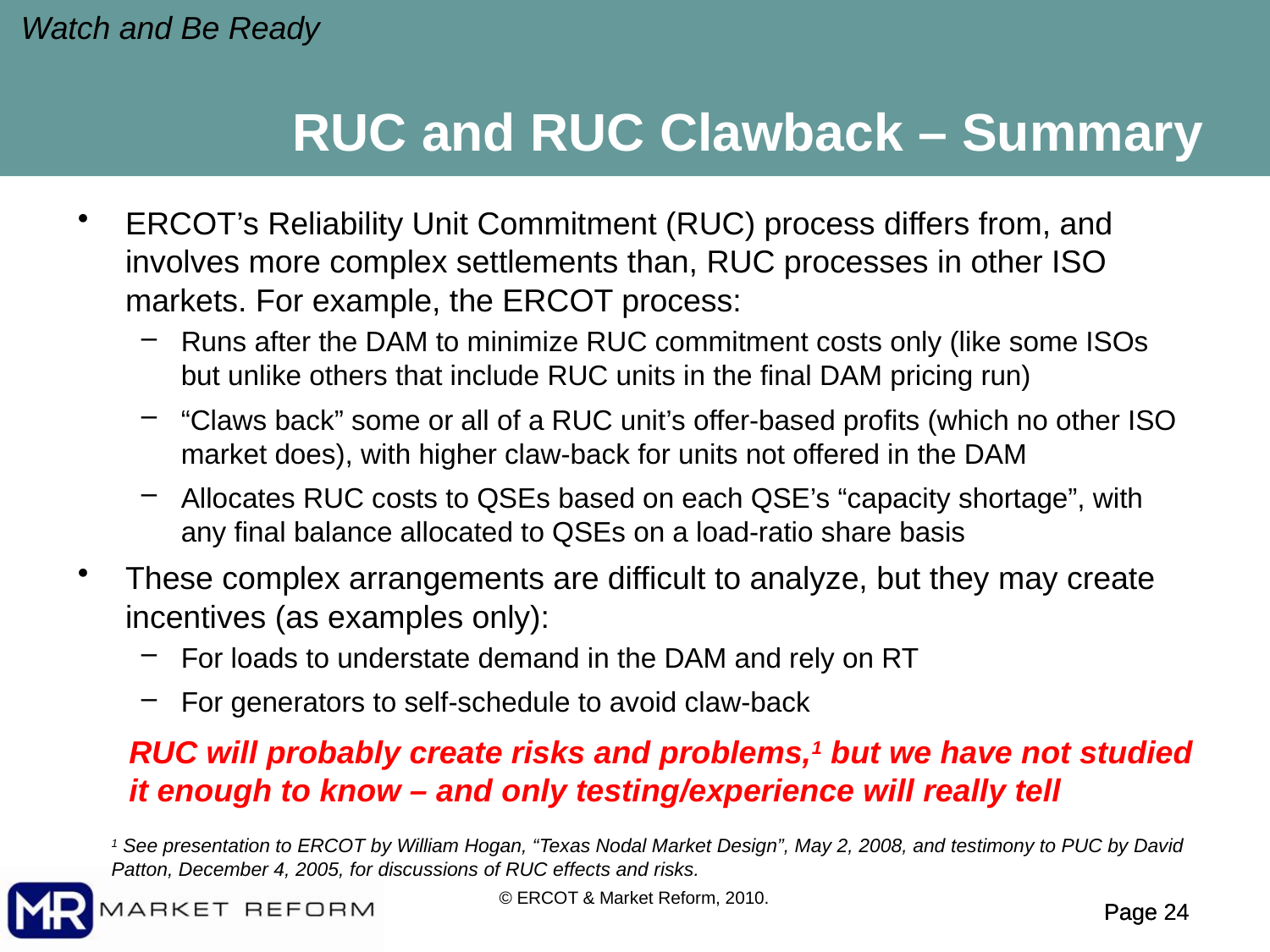

Watch and Be Ready
RUC and RUC Clawback – Summary
ERCOT’s Reliability Unit Commitment (RUC) process differs from, and involves more complex settlements than, RUC processes in other ISO markets. For example, the ERCOT process:
Runs after the DAM to minimize RUC commitment costs only (like some ISOs but unlike others that include RUC units in the final DAM pricing run)
“Claws back” some or all of a RUC unit’s offer-based profits (which no other ISO market does), with higher claw-back for units not offered in the DAM
Allocates RUC costs to QSEs based on each QSE’s “capacity shortage”, with any final balance allocated to QSEs on a load-ratio share basis
These complex arrangements are difficult to analyze, but they may create incentives (as examples only):
For loads to understate demand in the DAM and rely on RT
For generators to self-schedule to avoid claw-back
RUC will probably create risks and problems,1 but we have not studied it enough to know – and only testing/experience will really tell
1 See presentation to ERCOT by William Hogan, “Texas Nodal Market Design”, May 2, 2008, and testimony to PUC by David Patton, December 4, 2005, for discussions of RUC effects and risks.
© ERCOT & Market Reform, 2010.
Page 24
Page 24